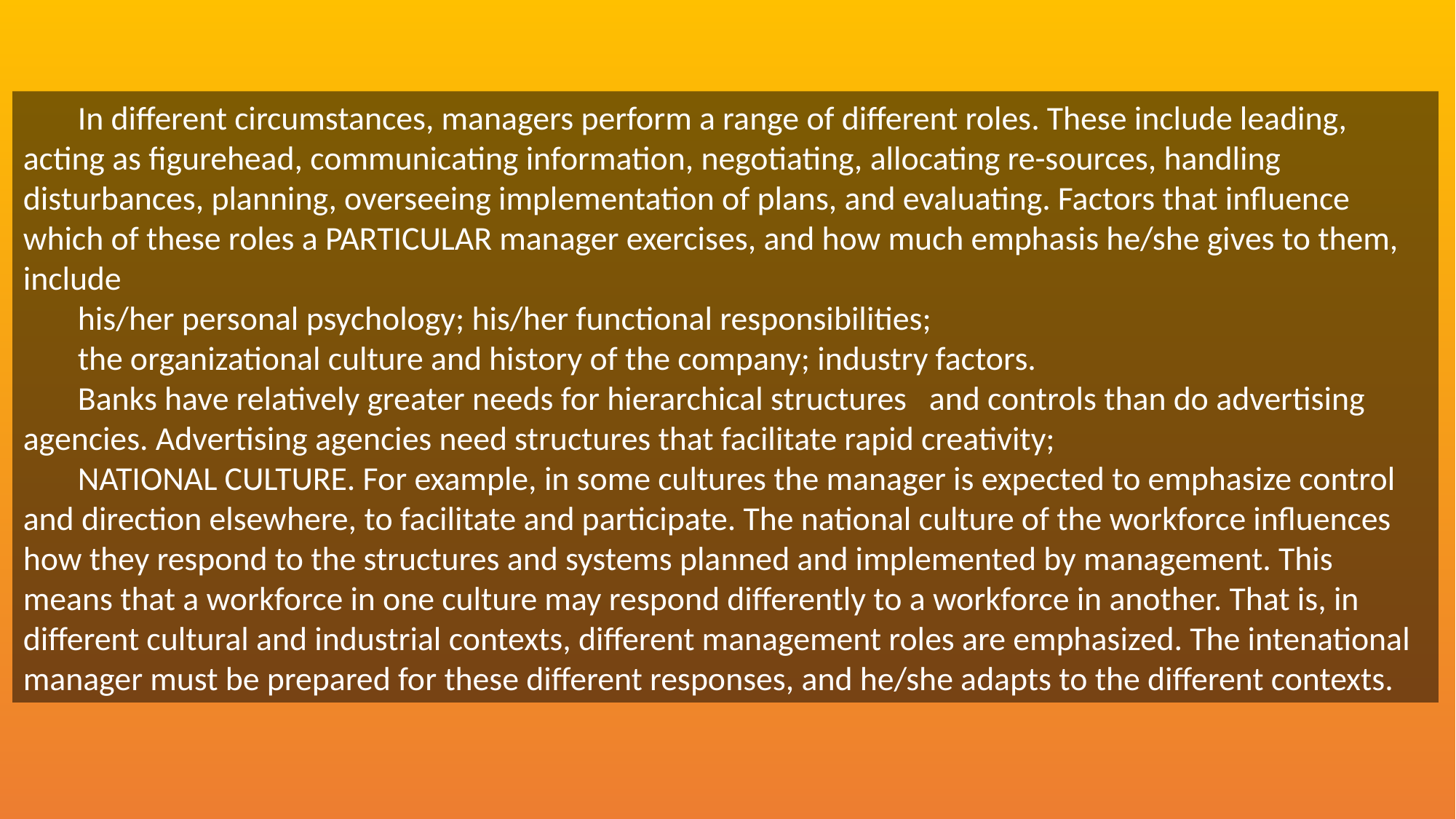

In different circumstances, managers perform a range of different roles. These include leading, acting as figurehead, communicating information, negotiating, allocating re-sources, handling disturbances, planning, overseeing implementation of plans, and evaluating. Factors that influence which of these roles a PARTICULAR manager exercises, and how much emphasis he/she gives to them, include
his/her personal psychology; his/her functional responsibilities;
the organizational culture and history of the company; industry factors.
Banks have relatively greater needs for hierarchical structures   and controls than do advertising agencies. Advertising agencies need structures that facilitate rapid creativity;
NATIONAL CULTURE. For example, in some cultures the manager is expected to emphasize control and direction elsewhere, to facilitate and participate. The national culture of the workforce influences how they respond to the structures and systems planned and implemented by management. This means that a workforce in one culture may respond differently to a workforce in another. That is, in different cultural and industrial contexts, different management roles are emphasized. The intenational manager must be prepared for these different responses, and he/she adapts to the different contexts.